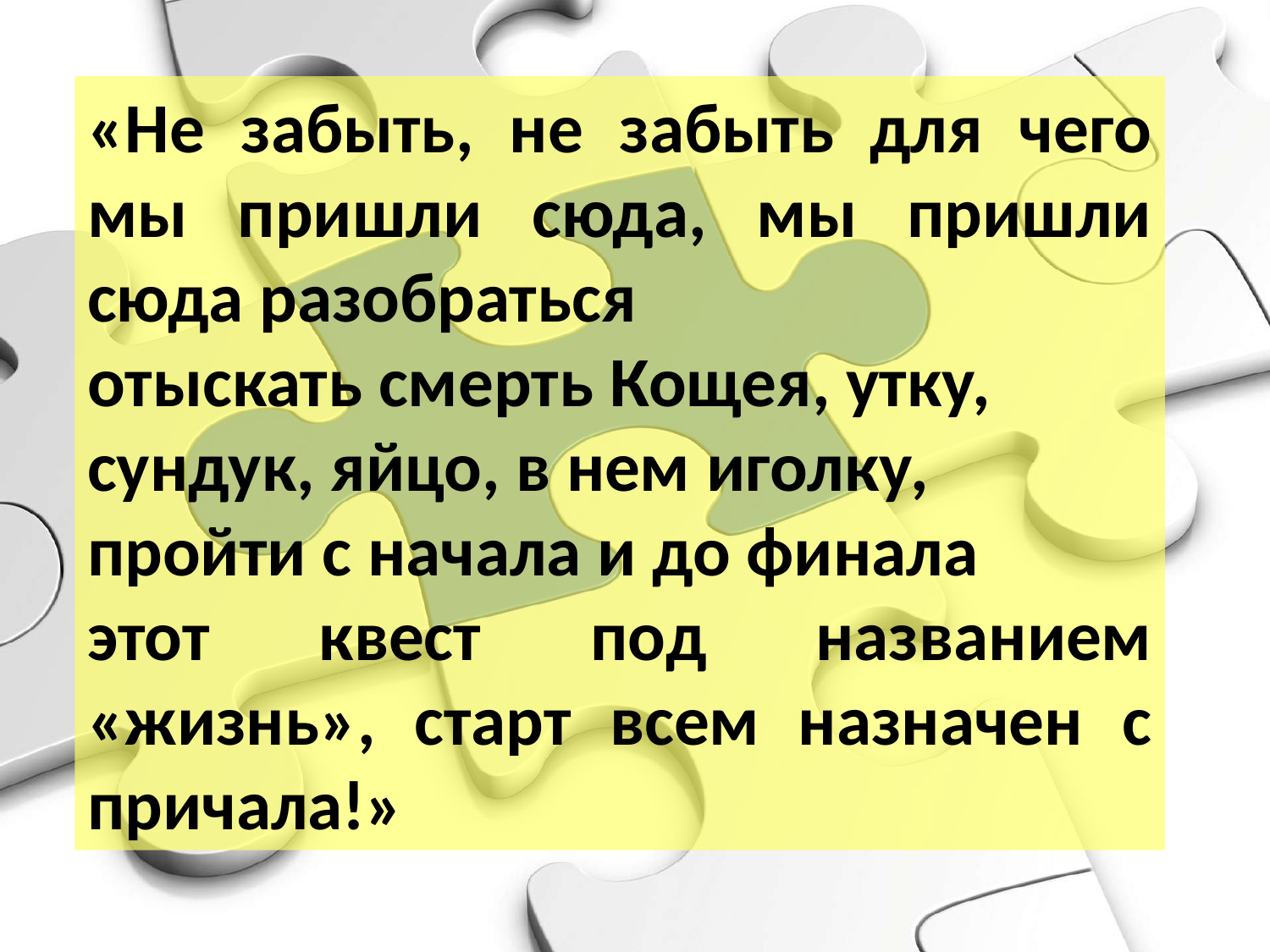

«Не забыть, не забыть для чего мы пришли сюда, мы пришли сюда разобраться
отыскать смерть Кощея, утку, сундук, яйцо, в нем иголку, пройти с начала и до финала
этот квест под названием «жизнь», старт всем назначен с причала!»